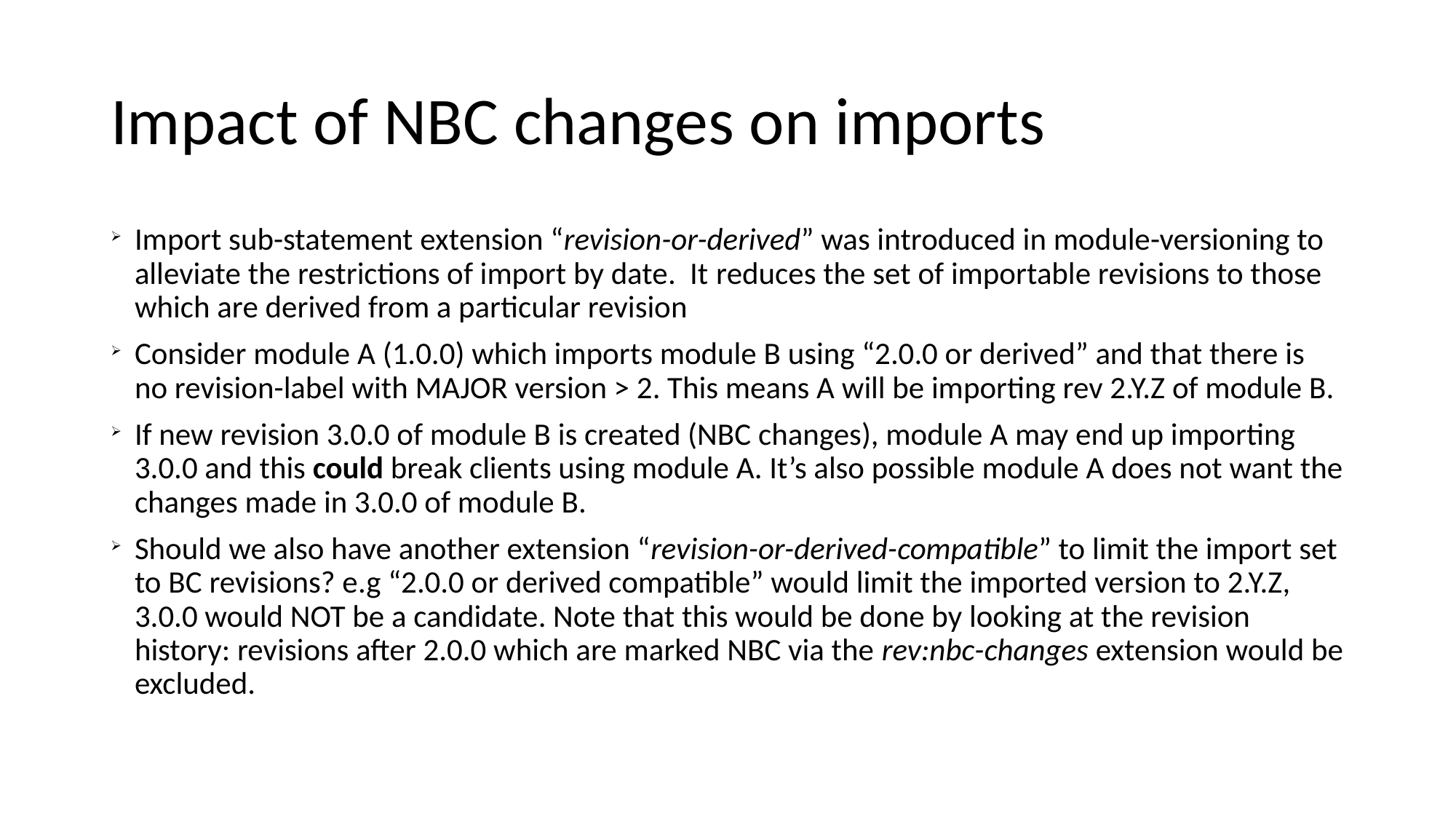

Impact of NBC changes on imports
Import sub-statement extension “revision-or-derived” was introduced in module-versioning to alleviate the restrictions of import by date.  It reduces the set of importable revisions to those which are derived from a particular revision
Consider module A (1.0.0) which imports module B using “2.0.0 or derived” and that there is no revision-label with MAJOR version > 2. This means A will be importing rev 2.Y.Z of module B.
If new revision 3.0.0 of module B is created (NBC changes), module A may end up importing 3.0.0 and this could break clients using module A. It’s also possible module A does not want the changes made in 3.0.0 of module B.
Should we also have another extension “revision-or-derived-compatible” to limit the import set to BC revisions? e.g “2.0.0 or derived compatible” would limit the imported version to 2.Y.Z, 3.0.0 would NOT be a candidate. Note that this would be done by looking at the revision history: revisions after 2.0.0 which are marked NBC via the rev:nbc-changes extension would be excluded.